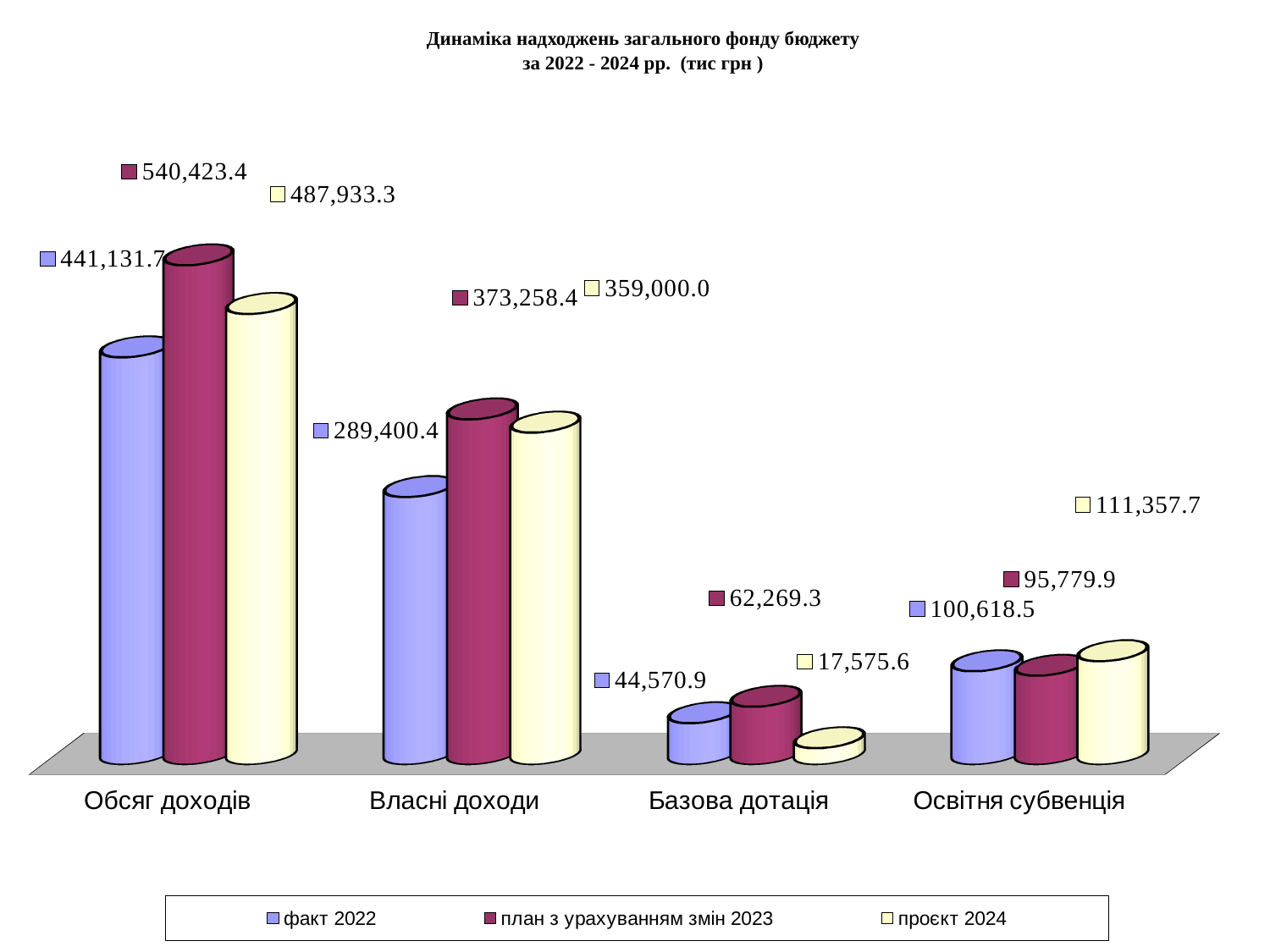

| Динаміка надходжень загального фонду бюджету |  |  |  |  |  |  |  |  |  |  |  |  |  |
| --- | --- | --- | --- | --- | --- | --- | --- | --- | --- | --- | --- | --- | --- |
| за 2022 - 2024 рр. (тис грн ) |  |  |  |  |  |  |  |  |  |  |  |  |  |
|  |  |  |  |  |  |  |  |  |  |  |  |  |  |
|  |  |  |  |  |  |  |  |  |  |  |  |  |  |
|  |  |  |  |  |  |  |  |  |  |  |  |  |  |
|  |  |  |  |  |  |  |  |  |  |  |  |  |  |
|  |  |  |  |  |  |  |  |  |  |  |  |  |  |
|  |  |  |  |  |  |  |  |  |  |  |  |  |  |
|  |  |  |  |  |  |  |  |  |  |  |  |  |  |
|  |  |  |  |  |  |  |  |  |  |  |  |  |  |
|  |  |  |  |  |  |  |  |  |  |  |  |  |  |
|  |  |  |  |  |  |  |  |  |  |  |  |  |  |
|  |  |  |  |  |  |  |  |  |  |  |  |  |  |
|  |  |  |  |  |  |  |  |  |  |  |  |  |  |
|  |  |  |  |  |  |  |  |  |  |  |  |  |  |
|  |  |  |  |  |  |  |  |  |  |  |  |  |  |
|  |  |  |  |  |  |  |  |  |  |  |  |  |  |
|  |  |  |  |  |  |  |  |  |  |  |  |  |  |
|  |  |  |  |  |  |  |  |  |  |  |  |  |  |
|  |  |  |  |  |  |  |  |  |  |  |  |  |  |
|  |  |  |  |  |  |  |  |  |  |  |  |  |  |
|  |  |  |  |  |  |  |  |  |  |  |  |  |  |
|  |  |  |  |  |  |  |  |  |  |  |  |  |  |
|  |  |  |  |  |  |  |  |  |  |  |  |  |  |
|  |  |  |  |  |  |  |  |  |  |  |  |  |  |
|  |  |  |  |  |  |  |  |  |  |  |  |  |  |
|  |  |  |  |  |  |  |  |  |  |  |  |  |  |

[unsupported chart]